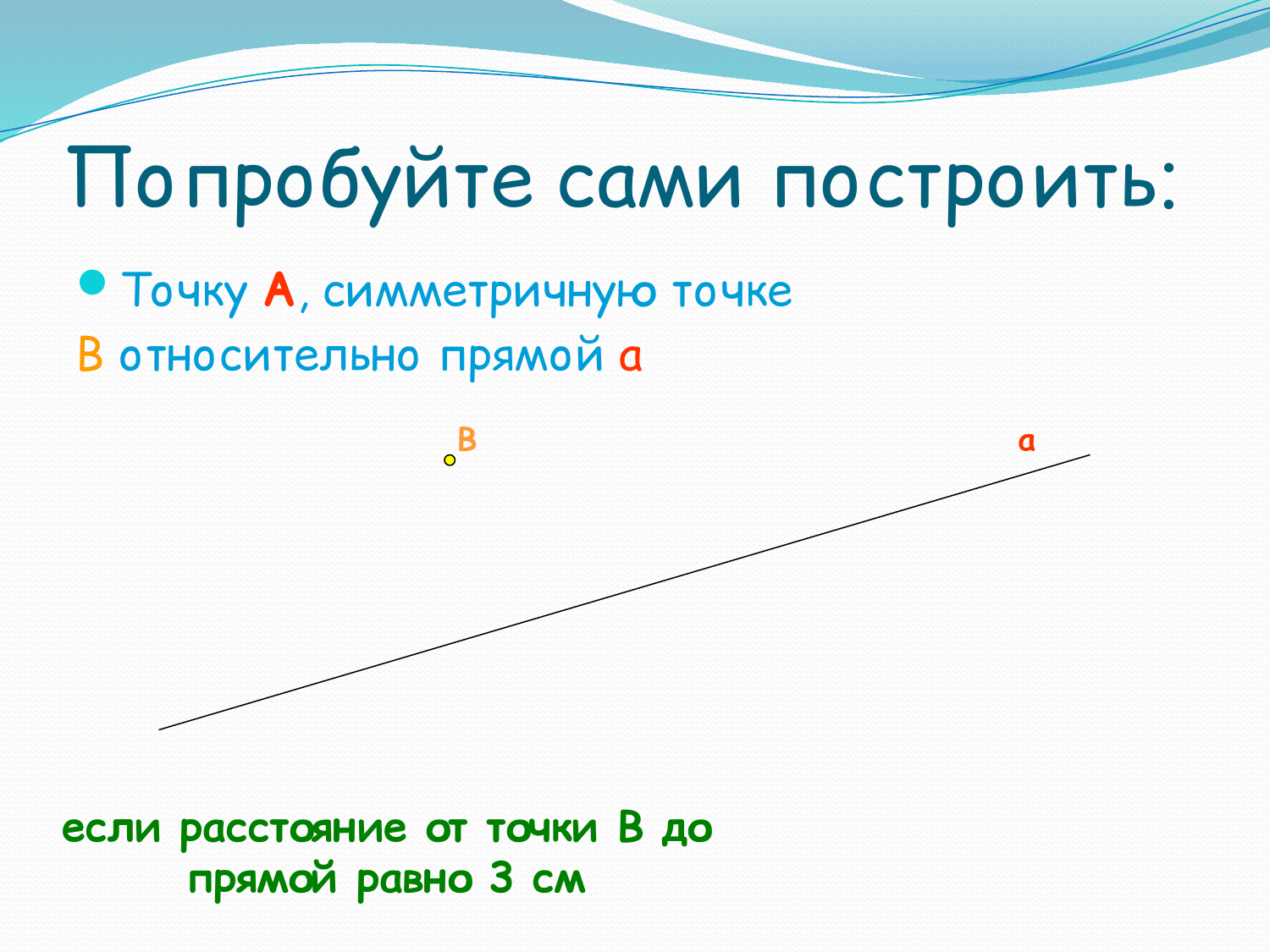

# Попробуйте сами построить:
Точку A, симметричную точке
B относительно прямой а
B
а

если расстояние от точки В до прямой равно 3 см